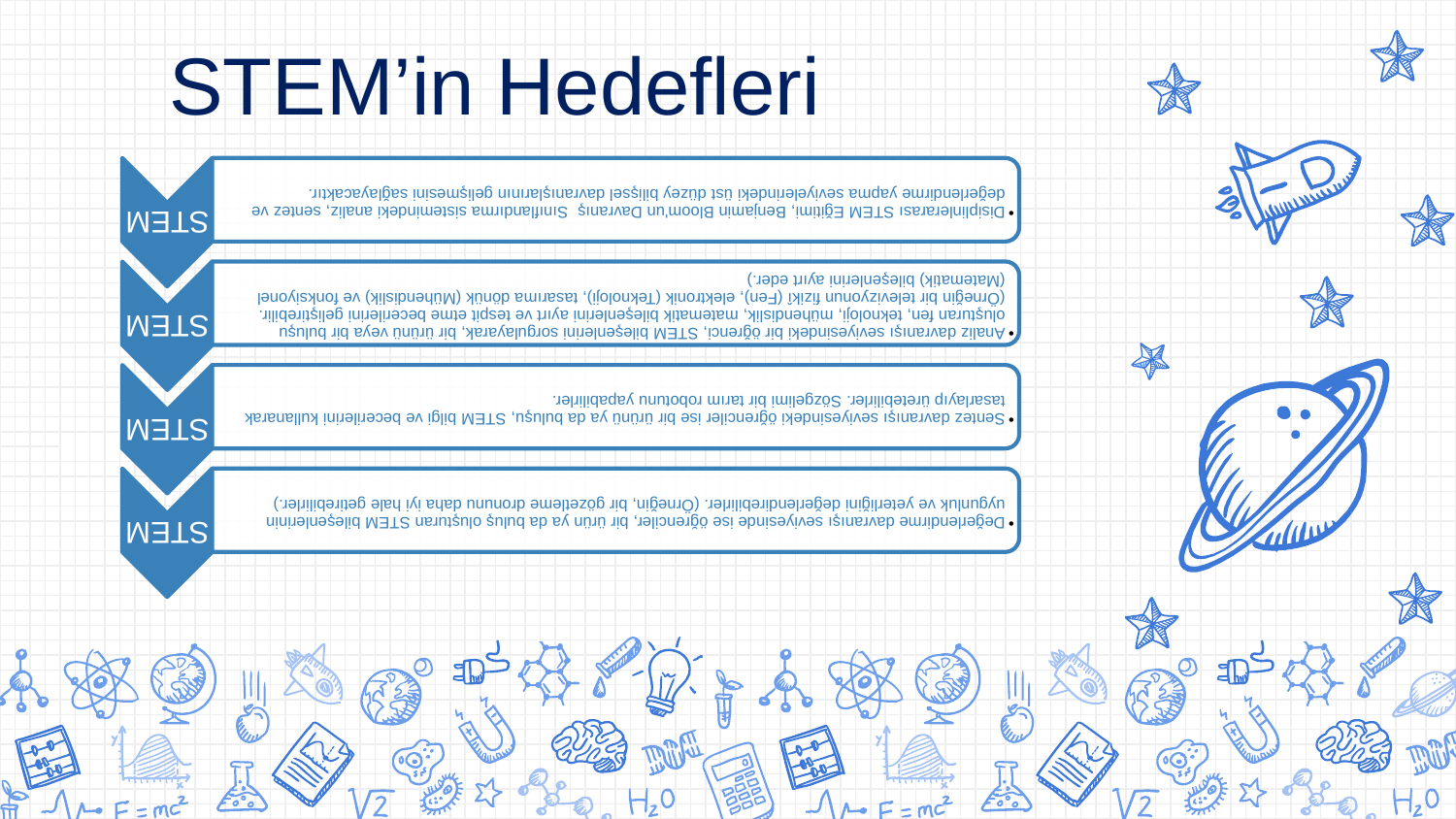

STEM’in Hedefleri

STEM
Disiplinlerarası STEM Eğitimi, Benjamin Bloom'un Davranış  Sınıflandırma sistemindeki analiz, sentez ve değerlendirme yapma seviyelerindeki üst düzey bilişsel davranışlarının gelişmesini sağlayacaktır.
STEM
Analiz davranışı seviyesindeki bir öğrenci, STEM bileşenlerini sorgulayarak, bir ürünü veya bir buluşu oluşturan fen, teknoloji, mühendislik, matematik bileşenlerini ayırt ve tespit etme becerilerini geliştirebilir. (Örneğin bir televizyonun fizikî (Fen), elektronik (Teknoloji), tasarıma dönük (Mühendislik) ve fonksiyonel (Matematik) bileşenlerini ayırt eder.)
STEM
Sentez davranışı seviyesindeki öğrenciler ise bir ürünü ya da buluşu, STEM bilgi ve becerilerini kullanarak tasarlayıp üretebilirler. Sözgelimi bir tarım robotunu yapabilirler.
STEM
Değerlendirme davranışı seviyesinde ise öğrenciler, bir ürün ya da buluş oluşturan STEM bileşenlerinin uygunluk ve yeterliğini değerlendirebilirler. (Örneğin, bir gözetleme dronunu daha iyi hale getirebilirler.)